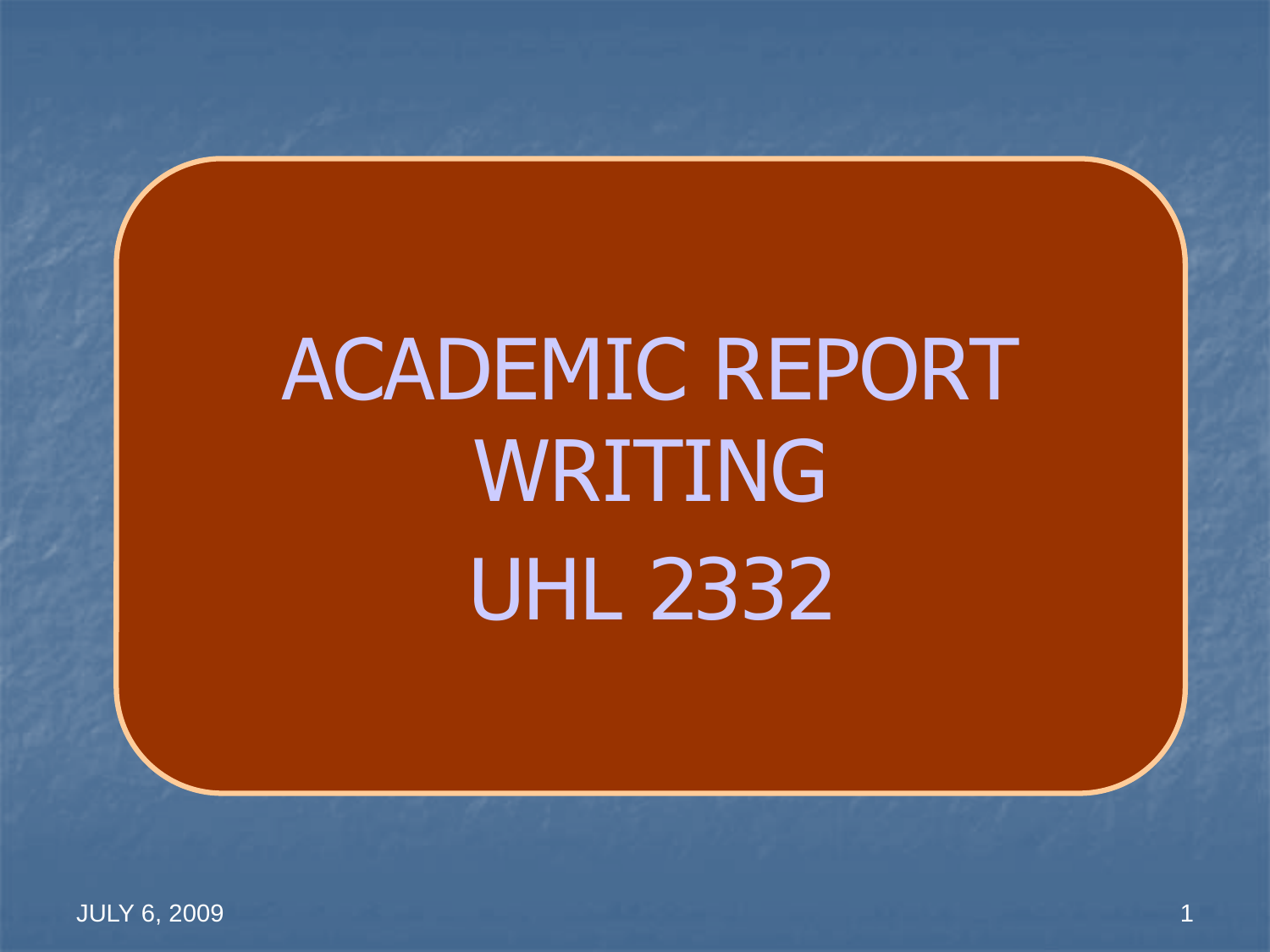

ACADEMIC REPORT WRITING
UHL 2332
JULY 6, 2009
1